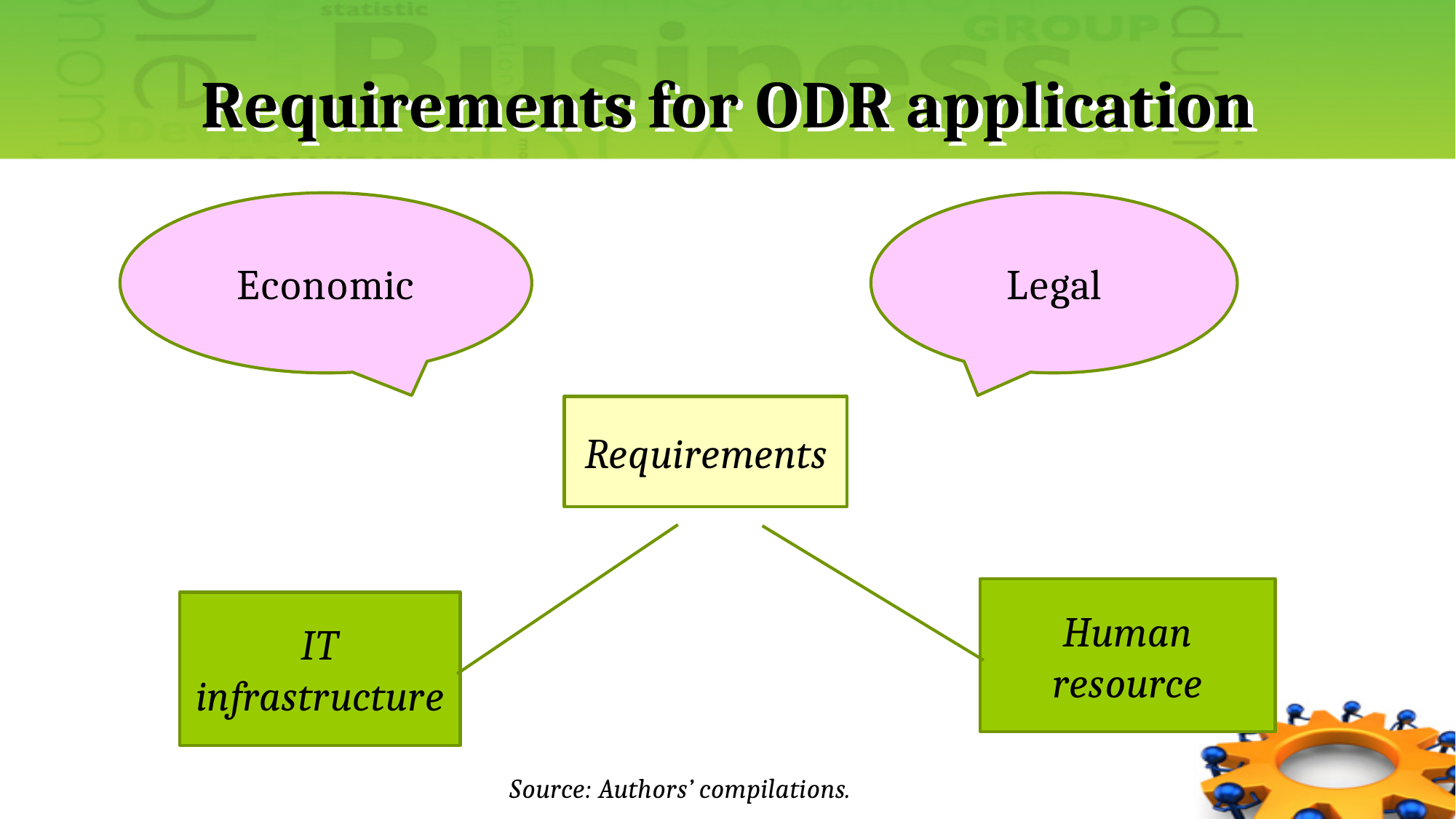

# Requirements for ODR application
Economic
Legal
Requirements
Human resource
IT infrastructure
Source: Authors’ compilations.